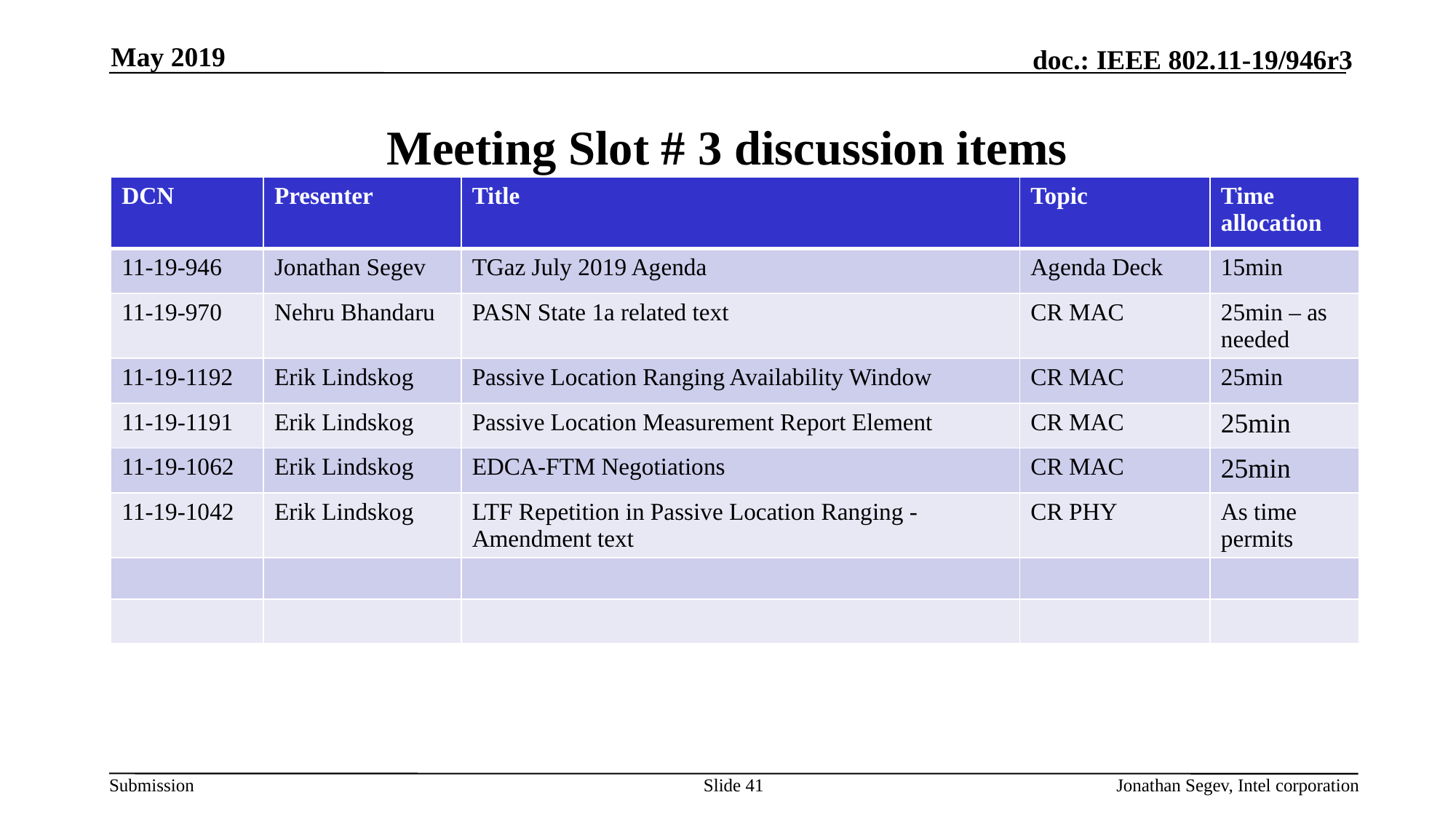

May 2019
# Meeting Slot # 3 discussion items
| DCN | Presenter | Title | Topic | Time allocation |
| --- | --- | --- | --- | --- |
| 11-19-946 | Jonathan Segev | TGaz July 2019 Agenda | Agenda Deck | 15min |
| 11-19-970 | Nehru Bhandaru | PASN State 1a related text | CR MAC | 25min – as needed |
| 11-19-1192 | Erik Lindskog | Passive Location Ranging Availability Window | CR MAC | 25min |
| 11-19-1191 | Erik Lindskog | Passive Location Measurement Report Element | CR MAC | 25min |
| 11-19-1062 | Erik Lindskog | EDCA-FTM Negotiations | CR MAC | 25min |
| 11-19-1042 | Erik Lindskog | LTF Repetition in Passive Location Ranging - Amendment text | CR PHY | As time permits |
|  |  |  |  |  |
|  |  |  |  |  |
Slide 41
Jonathan Segev, Intel corporation